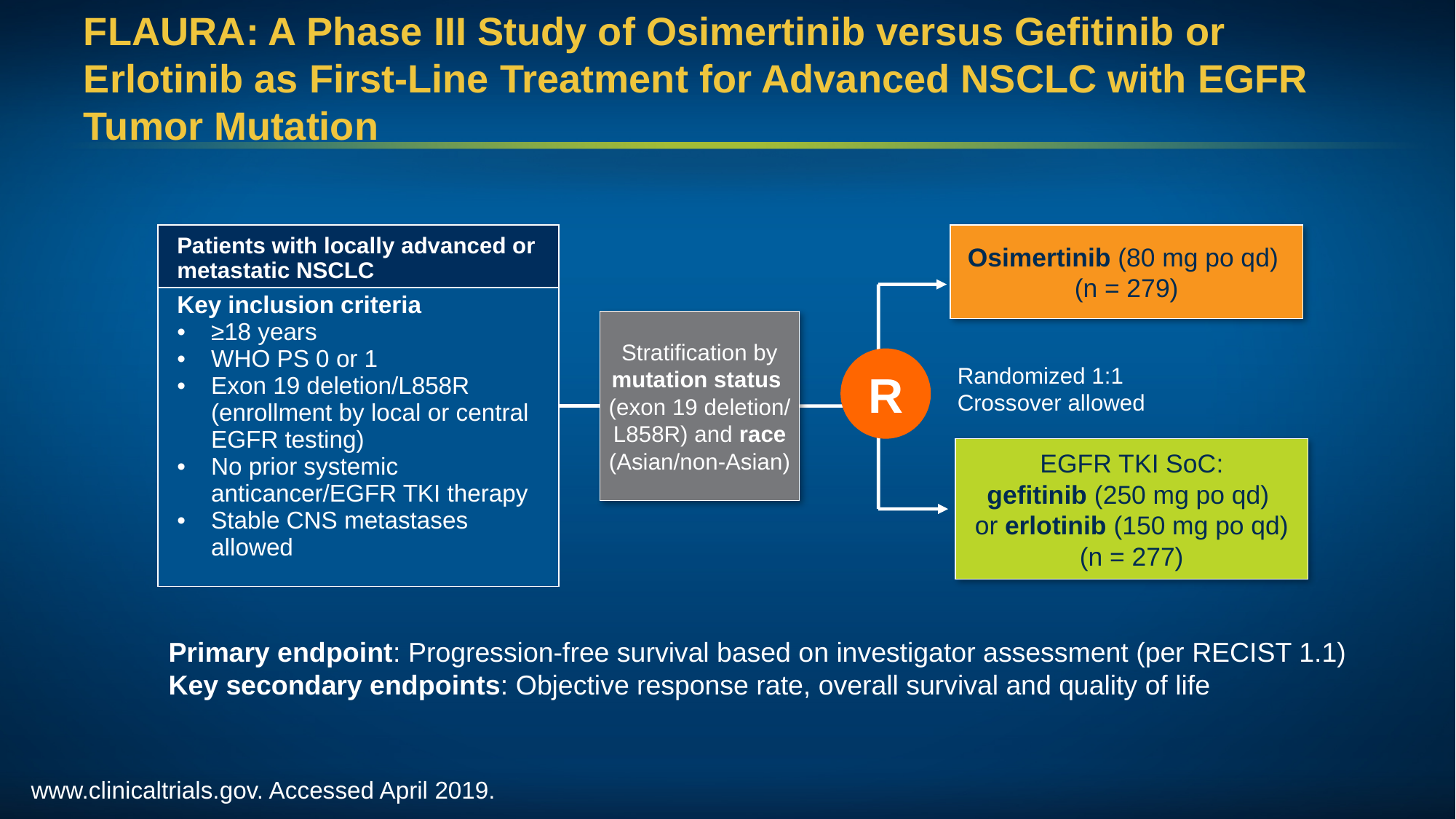

# FLAURA: A Phase III Study of Osimertinib versus Gefitinib or Erlotinib as First-Line Treatment for Advanced NSCLC with EGFR Tumor Mutation
| Patients with locally advanced or metastatic NSCLC |
| --- |
| Key inclusion criteria ≥18 years WHO PS 0 or 1 Exon 19 deletion/L858R (enrollment by local or central EGFR testing) No prior systemic anticancer/EGFR TKI therapy Stable CNS metastases allowed |
Osimertinib (80 mg po qd)
(n = 279)

Stratification by mutation status
(exon 19 deletion/
L858R) and race (Asian/non-Asian)
R
Randomized 1:1
Crossover allowed
EGFR TKI SoC:
gefitinib (250 mg po qd)
or erlotinib (150 mg po qd) (n = 277)
Primary endpoint: Progression-free survival based on investigator assessment (per RECIST 1.1)
Key secondary endpoints: Objective response rate, overall survival and quality of life
www.clinicaltrials.gov. Accessed April 2019.